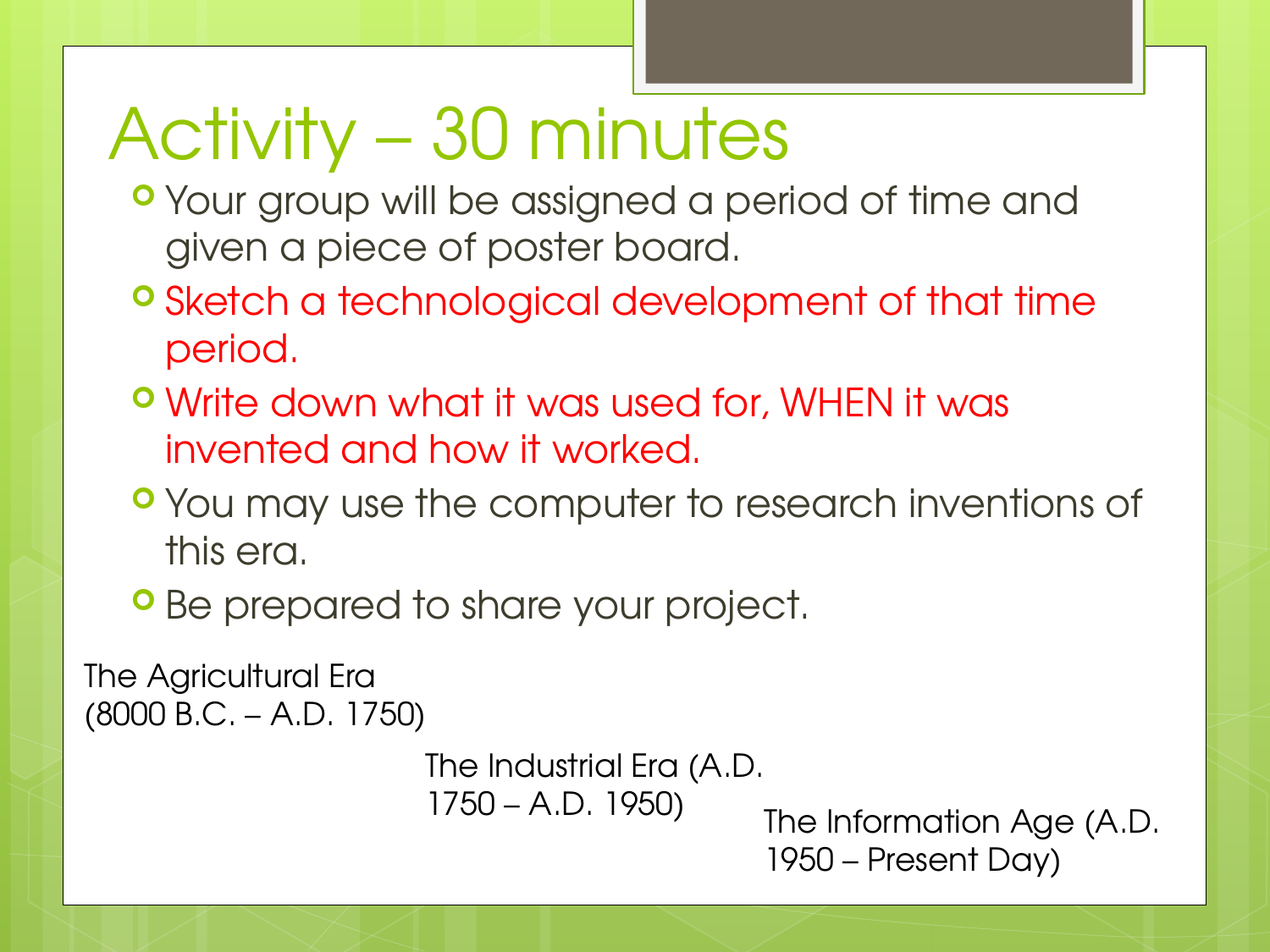

# Activity – 30 minutes
Your group will be assigned a period of time and given a piece of poster board.
Sketch a technological development of that time period.
Write down what it was used for, WHEN it was invented and how it worked.
You may use the computer to research inventions of this era.
Be prepared to share your project.
The Agricultural Era (8000 B.C. – A.D. 1750)
The Industrial Era (A.D. 1750 – A.D. 1950)
The Information Age (A.D. 1950 – Present Day)